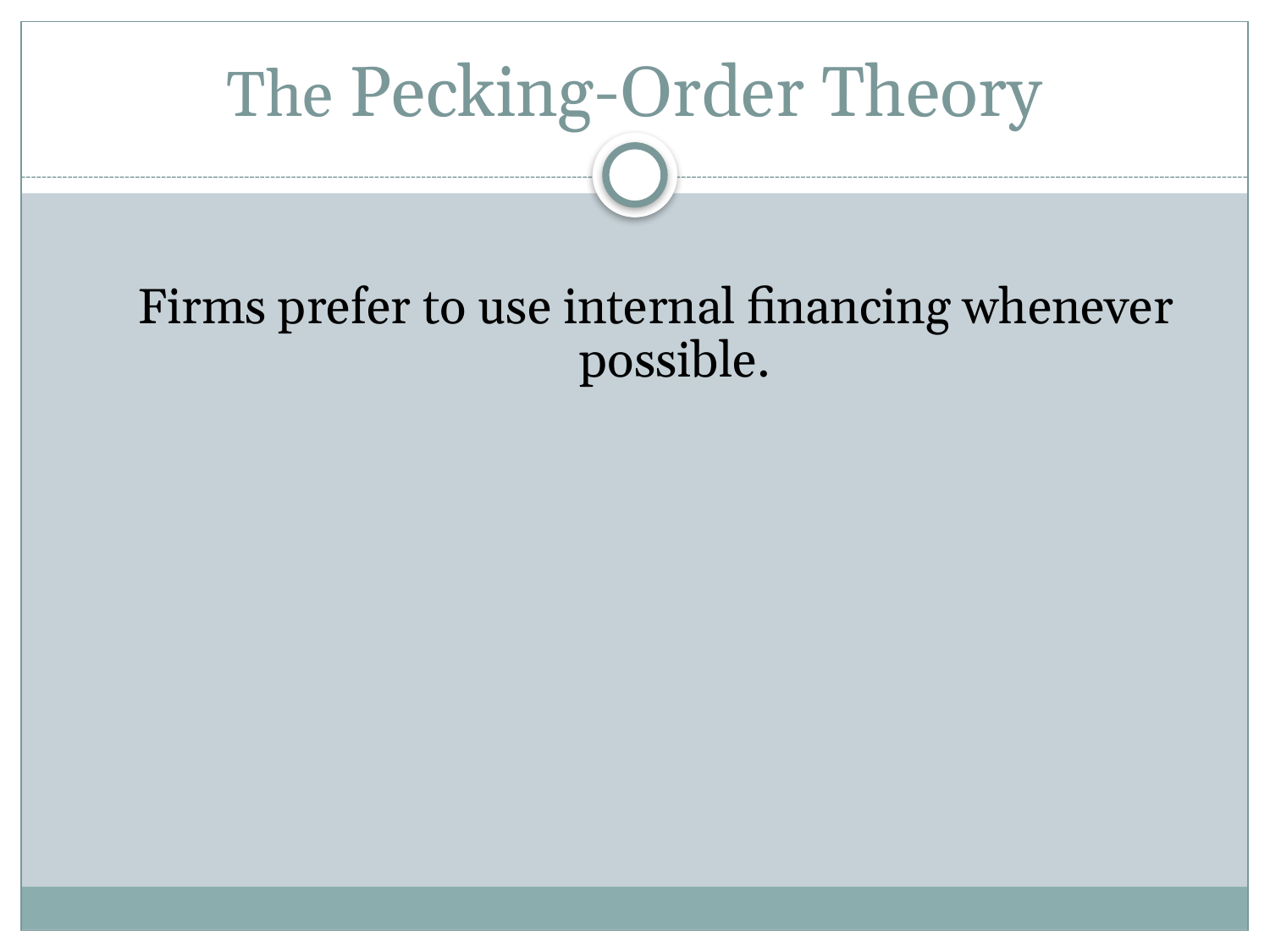

# The Pecking-Order Theory
Firms prefer to use internal financing whenever possible.